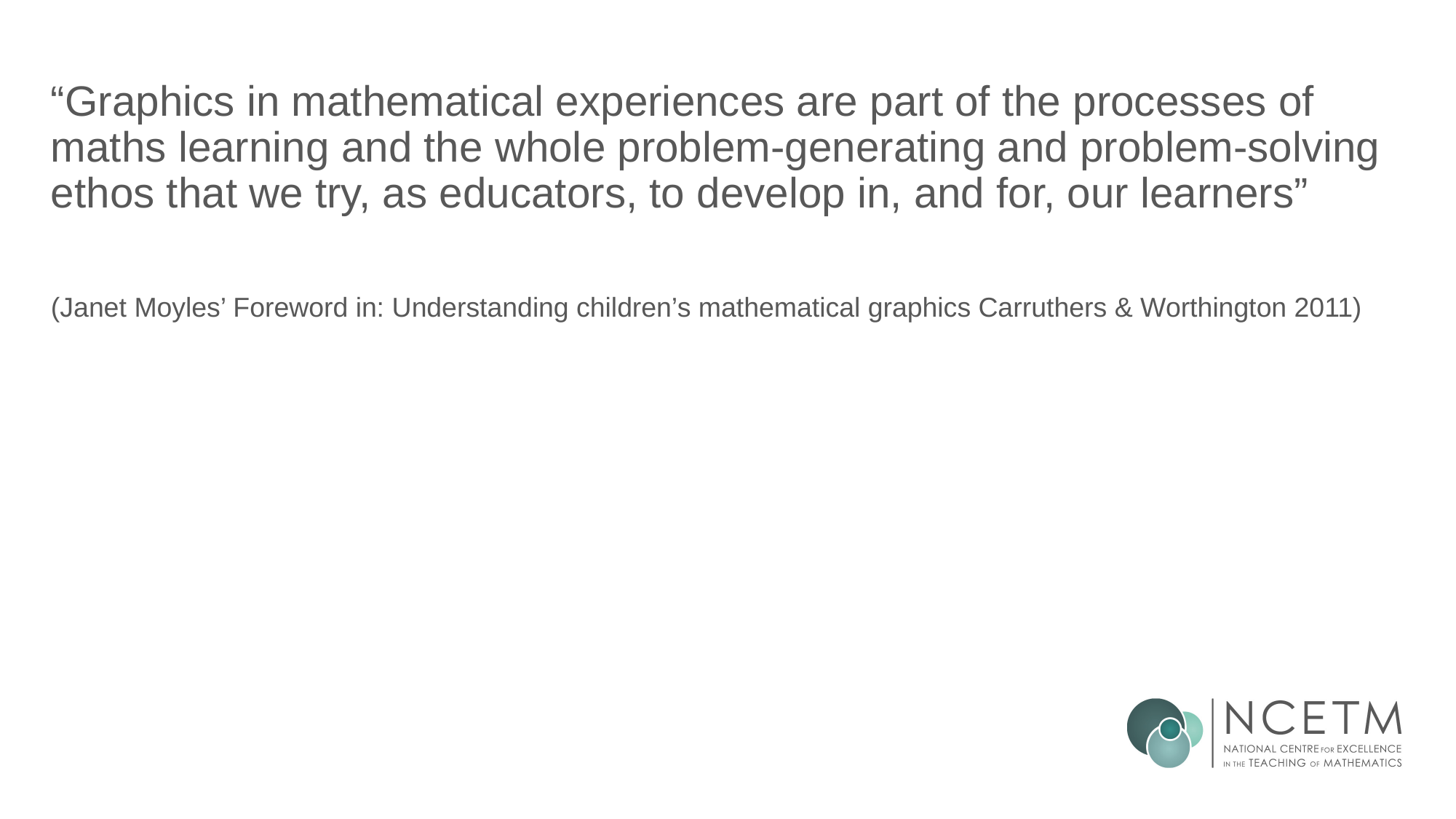

“Graphics in mathematical experiences are part of the processes of maths learning and the whole problem-generating and problem-solving ethos that we try, as educators, to develop in, and for, our learners”

(Janet Moyles’ Foreword in: Understanding children’s mathematical graphics Carruthers & Worthington 2011)